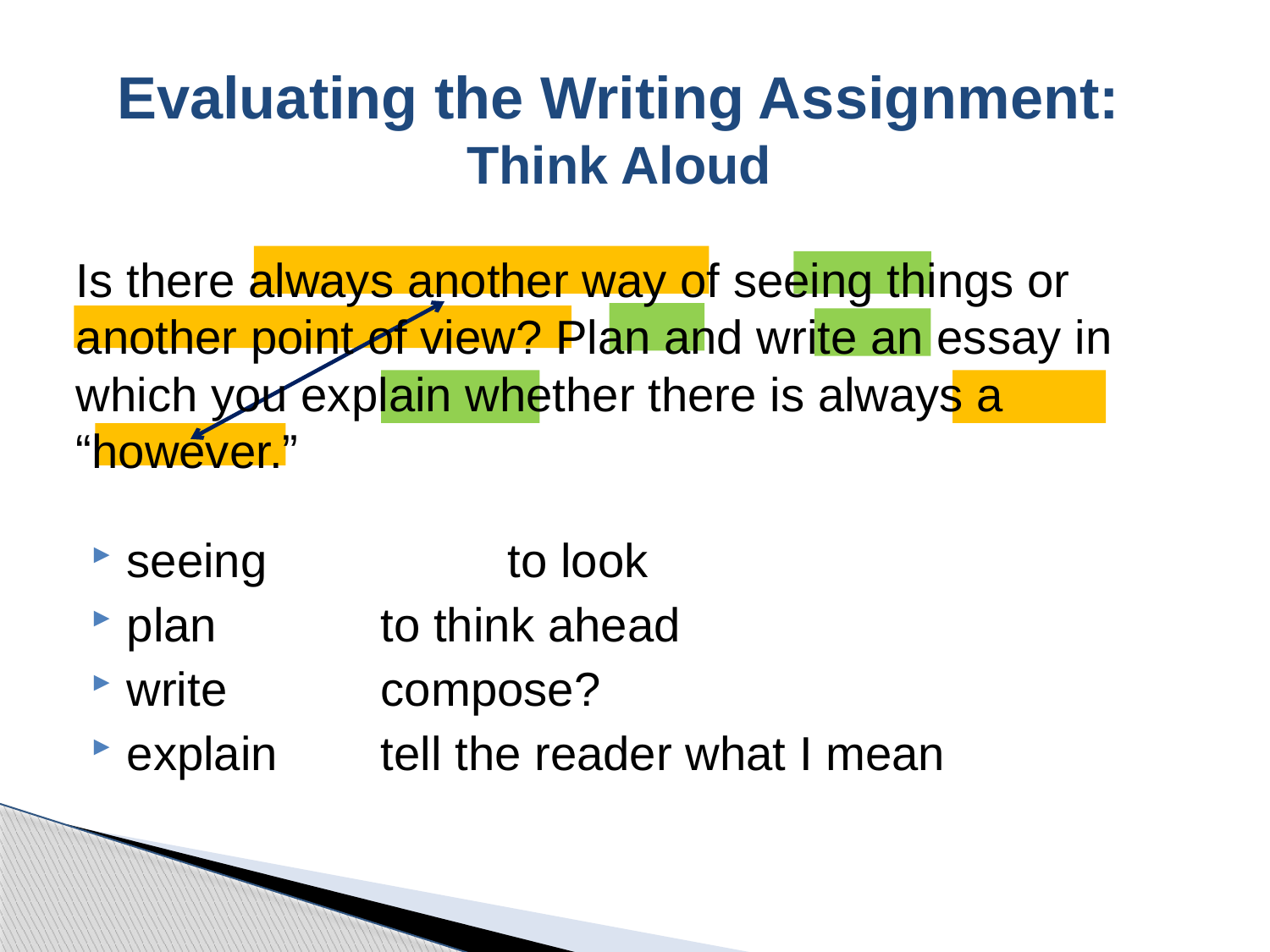

# Evaluating the Writing Assignment: Think Aloud
Is there always another way of seeing things or another point of view? Plan and write an essay in which you explain whether there is always a “however.”

seeing   		to look
plan         	to think ahead
write      	compose?
explain   	tell the reader what I mean